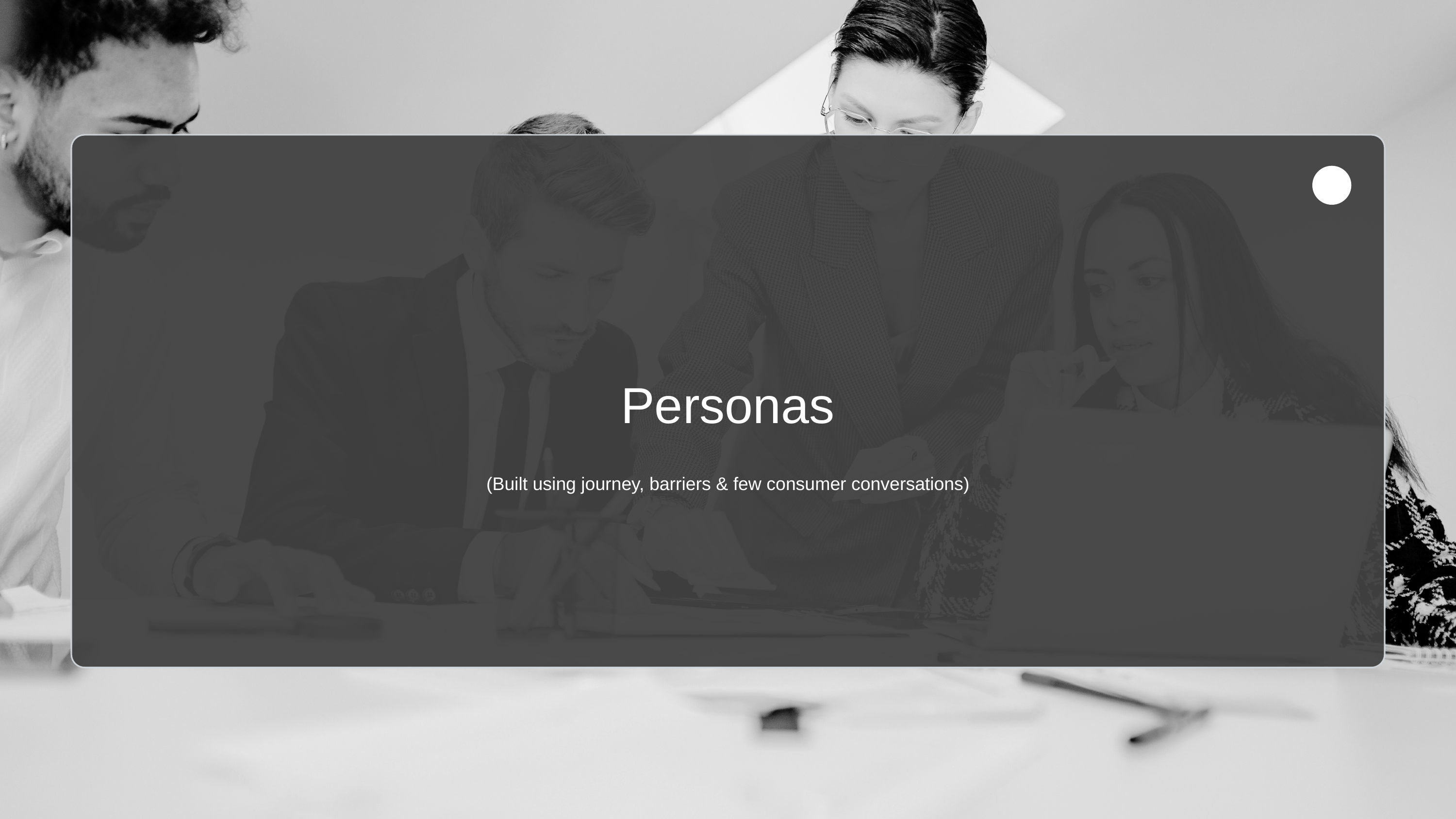

Personas
(Built using journey, barriers & few consumer conversations)